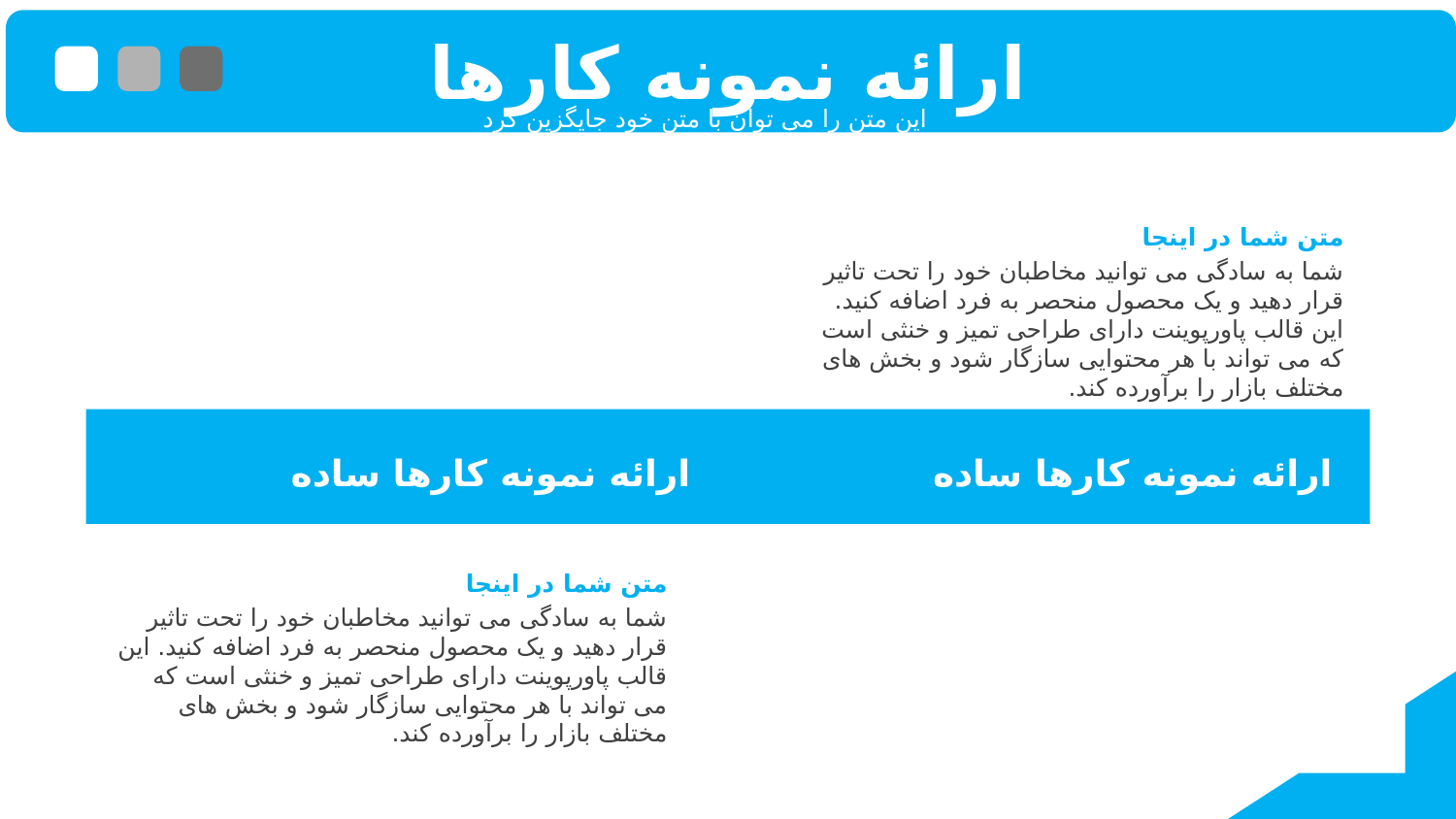

# ارائه نمونه کارها

این متن را می توان با متن خود جایگزین کرد

متن شما در اینجا
شما به سادگی می توانید مخاطبان خود را تحت تاثیر قرار دهید و یک محصول منحصر به فرد اضافه کنید. این قالب پاورپوینت دارای طراحی تمیز و خنثی است که می تواند با هر محتوایی سازگار شود و بخش های مختلف بازار را برآورده کند.
ارائه نمونه کارها ساده
ارائه نمونه کارها ساده

متن شما در اینجا
شما به سادگی می توانید مخاطبان خود را تحت تاثیر قرار دهید و یک محصول منحصر به فرد اضافه کنید. این قالب پاورپوینت دارای طراحی تمیز و خنثی است که می تواند با هر محتوایی سازگار شود و بخش های مختلف بازار را برآورده کند.